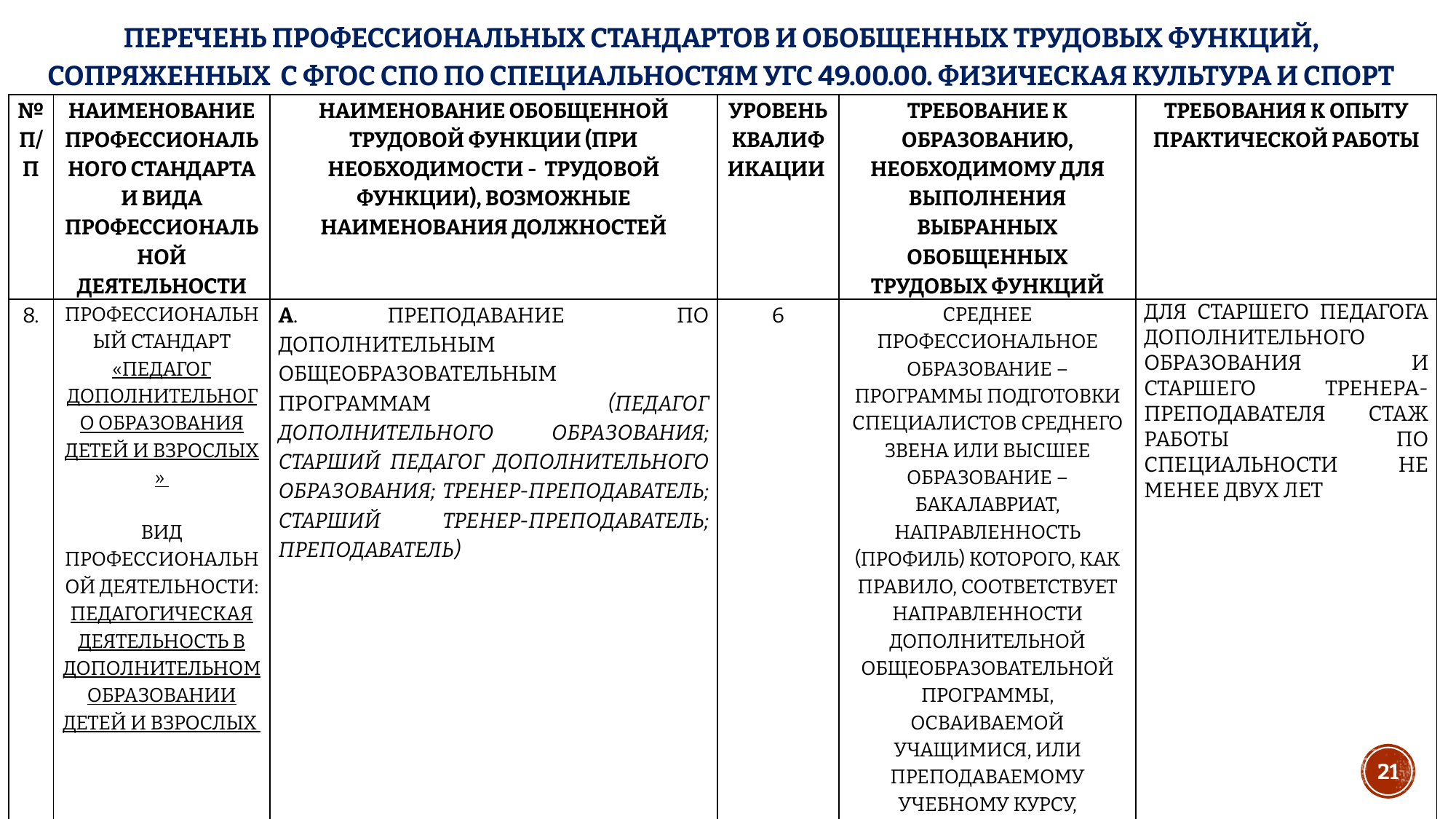

# Перечень профессиональных стандартов и обобщенных трудовых функций, сопряженных  с ФГОС СПО по специальностям УГС 49.00.00. Физическая культура и спорт
| № п/п | Наименование профессионального стандарта и вида профессиональной деятельности | Наименование обобщенной трудовой функции (при необходимости - трудовой функции), возможные наименования должностей | Уровень квалификации | Требование к образованию, необходимому для выполнения выбранных обобщенных трудовых функций | Требования к опыту практической работы |
| --- | --- | --- | --- | --- | --- |
| 8. | Профессиональный стандарт «Педагог дополнительного образования детей и взрослых » Вид профессиональной деятельности: Педагогическая деятельность в дополнительном образовании детей и взрослых | А. Преподавание по дополнительным общеобразовательным программам (Педагог дополнительного образования; Старший педагог дополнительного образования; Тренер-преподаватель; Старший тренер-преподаватель; ПРеподаватель) | 6 | Среднее профессиональное образование – программы подготовки специалистов среднего звена или высшее образование – бакалавриат, направленность (профиль) которого, как правило, соответствует направленности дополнительной общеобразовательной программы, осваиваемой учащимися, или преподаваемому учебному курсу, дисциплине (модулю) | Для старшего педагога дополнительного образования и старшего тренера-преподавателя стаж работы по специальности не менее двух лет |
21